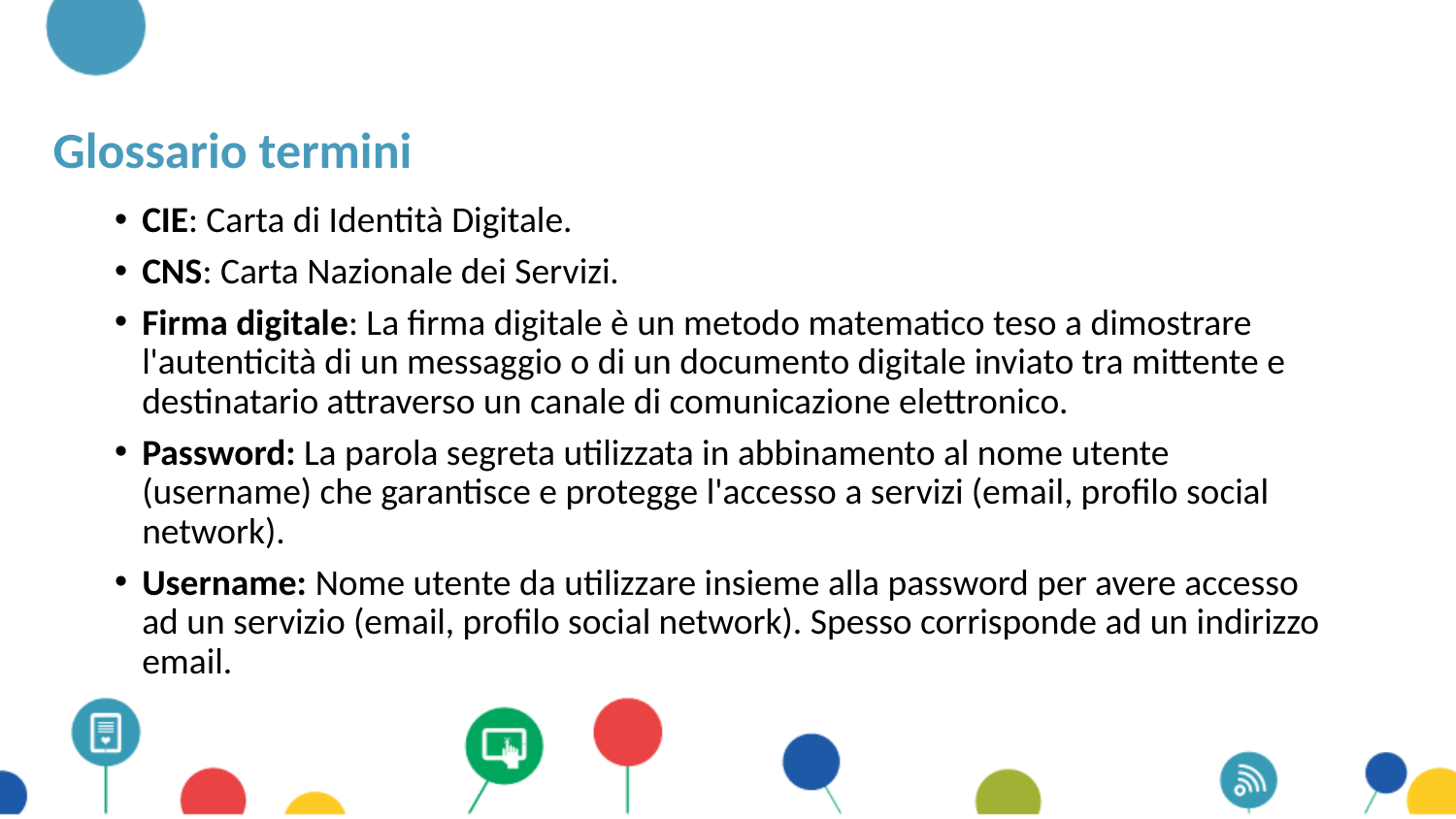

# Glossario termini
CIE: Carta di Identità Digitale.
CNS: Carta Nazionale dei Servizi.
Firma digitale: La firma digitale è un metodo matematico teso a dimostrare l'autenticità di un messaggio o di un documento digitale inviato tra mittente e destinatario attraverso un canale di comunicazione elettronico.
Password: La parola segreta utilizzata in abbinamento al nome utente (username) che garantisce e protegge l'accesso a servizi (email, profilo social network).
Username: Nome utente da utilizzare insieme alla password per avere accesso ad un servizio (email, profilo social network). Spesso corrisponde ad un indirizzo email.